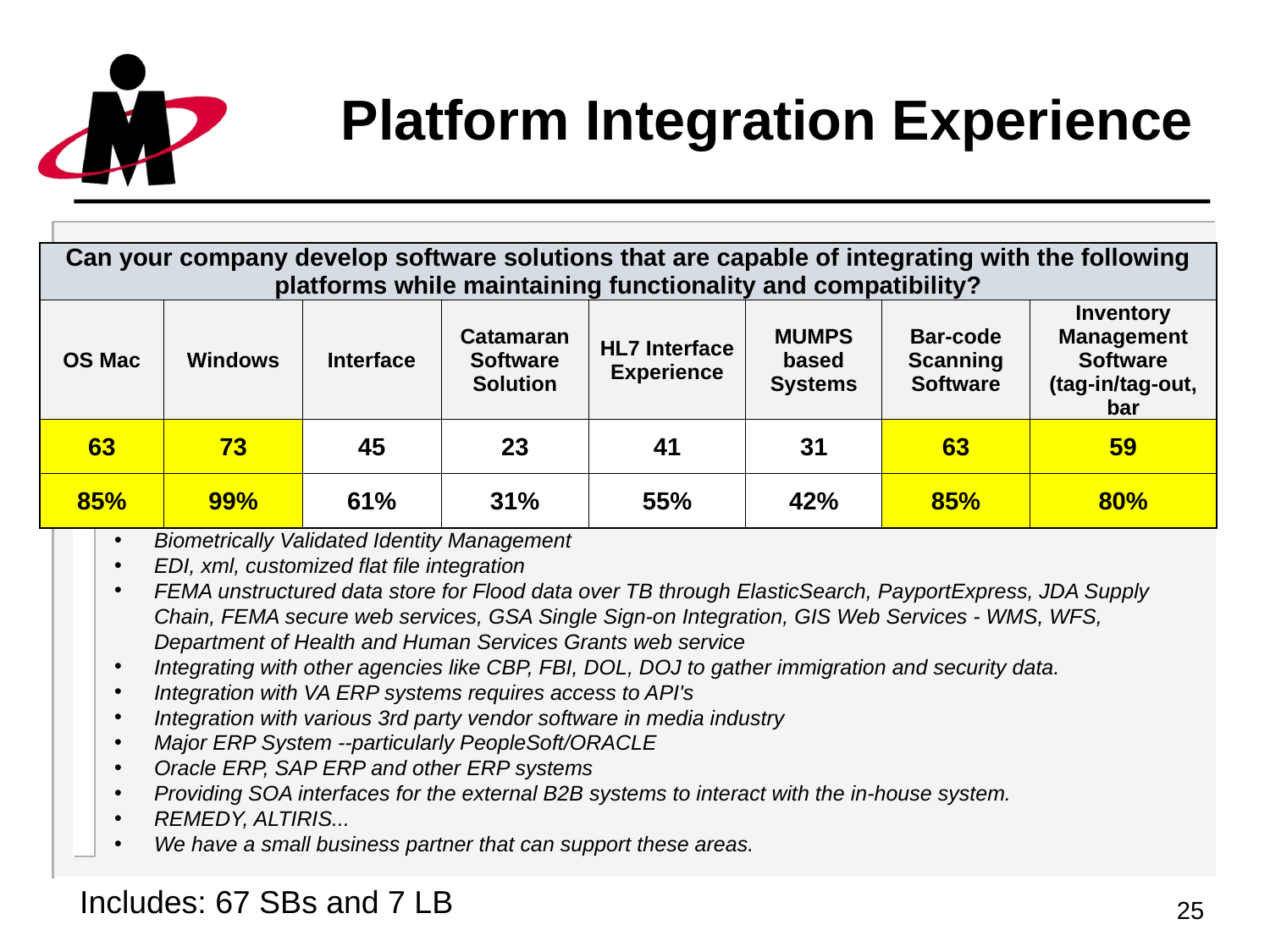

# Platform Integration Experience
| Can your company develop software solutions that are capable of integrating with the following platforms while maintaining functionality and compatibility? |  |  |  |  |  |  |  |
| --- | --- | --- | --- | --- | --- | --- | --- |
| OS Mac | Windows | Interface | Catamaran Software Solution | HL7 Interface Experience | MUMPS based Systems | Bar-code Scanning Software | Inventory Management Software (tag-in/tag-out, bar |
| 63 | 73 | 45 | 23 | 41 | 31 | 63 | 59 |
| 85% | 99% | 61% | 31% | 55% | 42% | 85% | 80% |
Biometrically Validated Identity Management
EDI, xml, customized flat file integration
FEMA unstructured data store for Flood data over TB through ElasticSearch, PayportExpress, JDA Supply Chain, FEMA secure web services, GSA Single Sign-on Integration, GIS Web Services - WMS, WFS, Department of Health and Human Services Grants web service
Integrating with other agencies like CBP, FBI, DOL, DOJ to gather immigration and security data.
Integration with VA ERP systems requires access to API's
Integration with various 3rd party vendor software in media industry
Major ERP System --particularly PeopleSoft/ORACLE
Oracle ERP, SAP ERP and other ERP systems
Providing SOA interfaces for the external B2B systems to interact with the in-house system.
REMEDY, ALTIRIS...
We have a small business partner that can support these areas.
Includes: 67 SBs and 7 LB
25